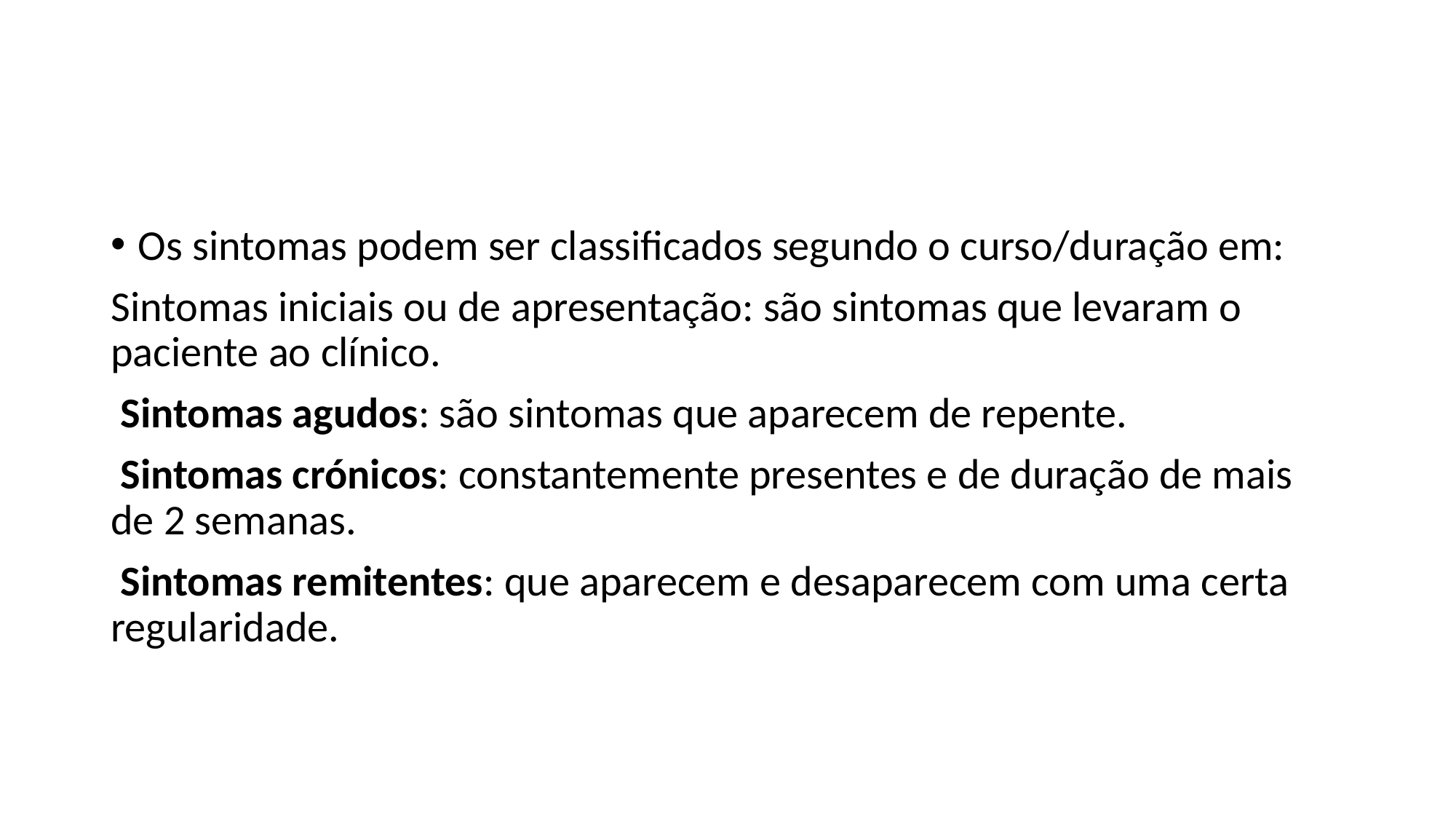

#
Os sintomas podem ser classificados segundo o curso/duração em:
Sintomas iniciais ou de apresentação: são sintomas que levaram o paciente ao clínico.
 Sintomas agudos: são sintomas que aparecem de repente.
 Sintomas crónicos: constantemente presentes e de duração de mais de 2 semanas.
 Sintomas remitentes: que aparecem e desaparecem com uma certa regularidade.